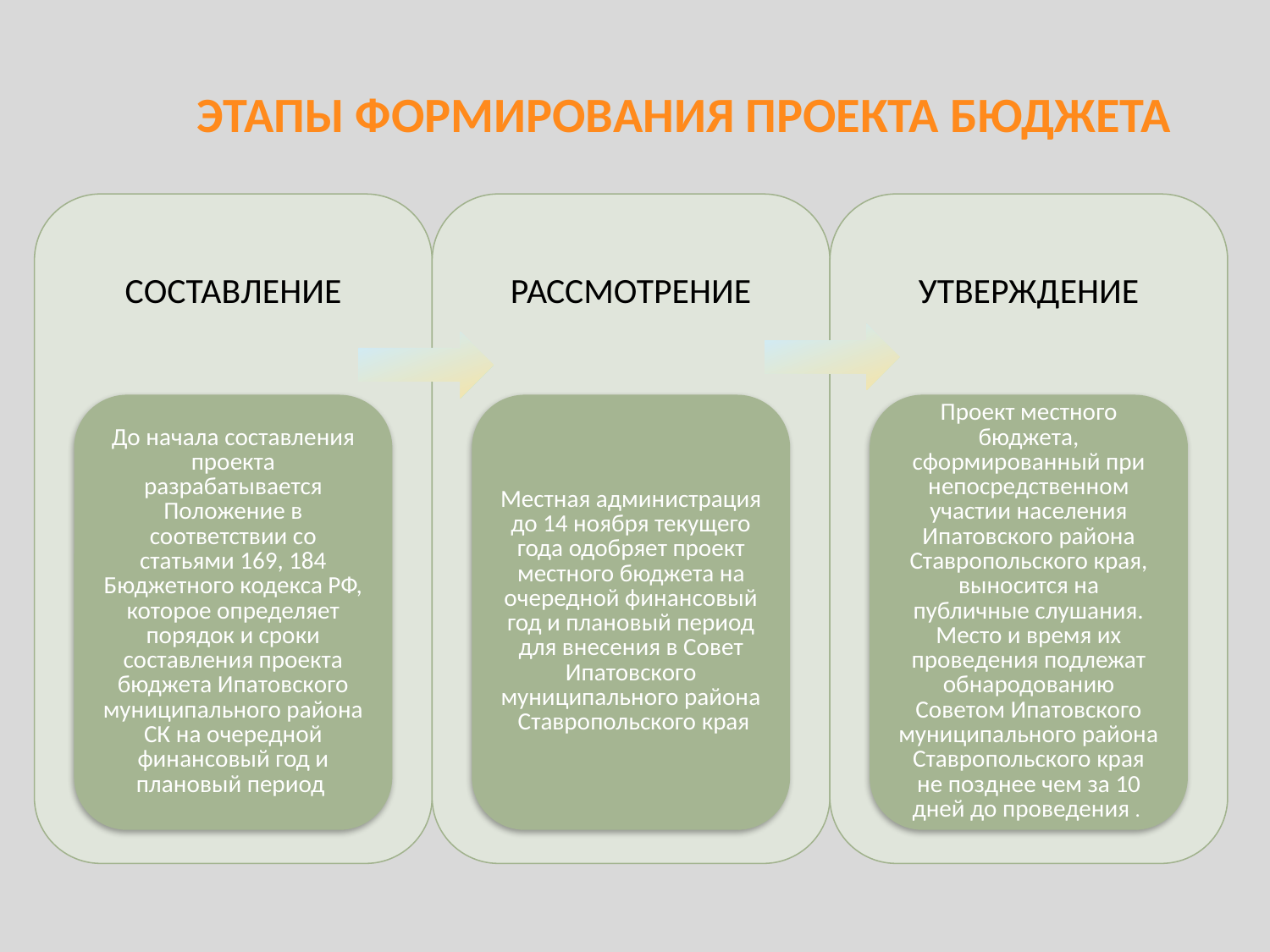

ЭТАПЫ ФОРМИРОВАНИЯ ПРОЕКТА БЮДЖЕТА
СОСТАВЛЕНИЕ
До начала составления проекта разрабатывается Положение в соответствии со статьями 169, 184 Бюджетного кодекса РФ, которое определяет порядок и сроки составления проекта бюджета Ипатовского муниципального района СК на очередной финансовый год и плановый период
РАССМОТРЕНИЕ
УТВЕРЖДЕНИЕ
Местная администрация до 14 ноября текущего года одобряет проект местного бюджета на очередной финансовый год и плановый период для внесения в Совет Ипатовского муниципального района  Ставропольского края
Проект местного бюджета, сформированный при непосредственном участии населения Ипатовского района Ставропольского края, выносится на публичные слушания. Место и время их проведения подлежат обнародованию Советом Ипатовского муниципального района Ставропольского края не позднее чем за 10 дней до проведения .